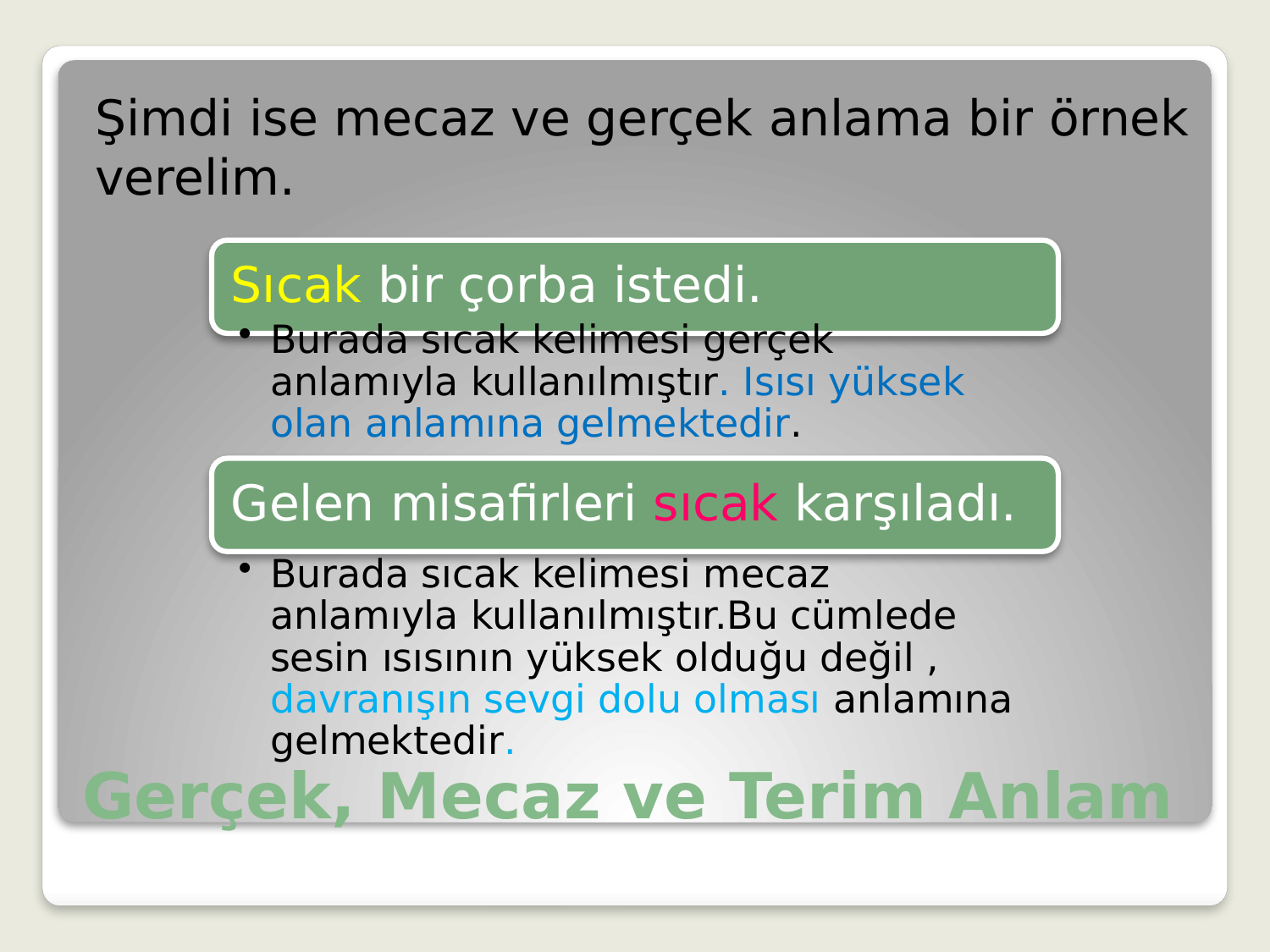

Şimdi ise mecaz ve gerçek anlama bir örnek verelim.
Sıcak bir çorba istedi.
Burada sıcak kelimesi gerçek anlamıyla kullanılmıştır. Isısı yüksek olan anlamına gelmektedir.
Gelen misafirleri sıcak karşıladı.
Burada sıcak kelimesi mecaz anlamıyla kullanılmıştır.Bu cümlede sesin ısısının yüksek olduğu değil , davranışın sevgi dolu olması anlamına gelmektedir.
# Gerçek, Mecaz ve Terim Anlam